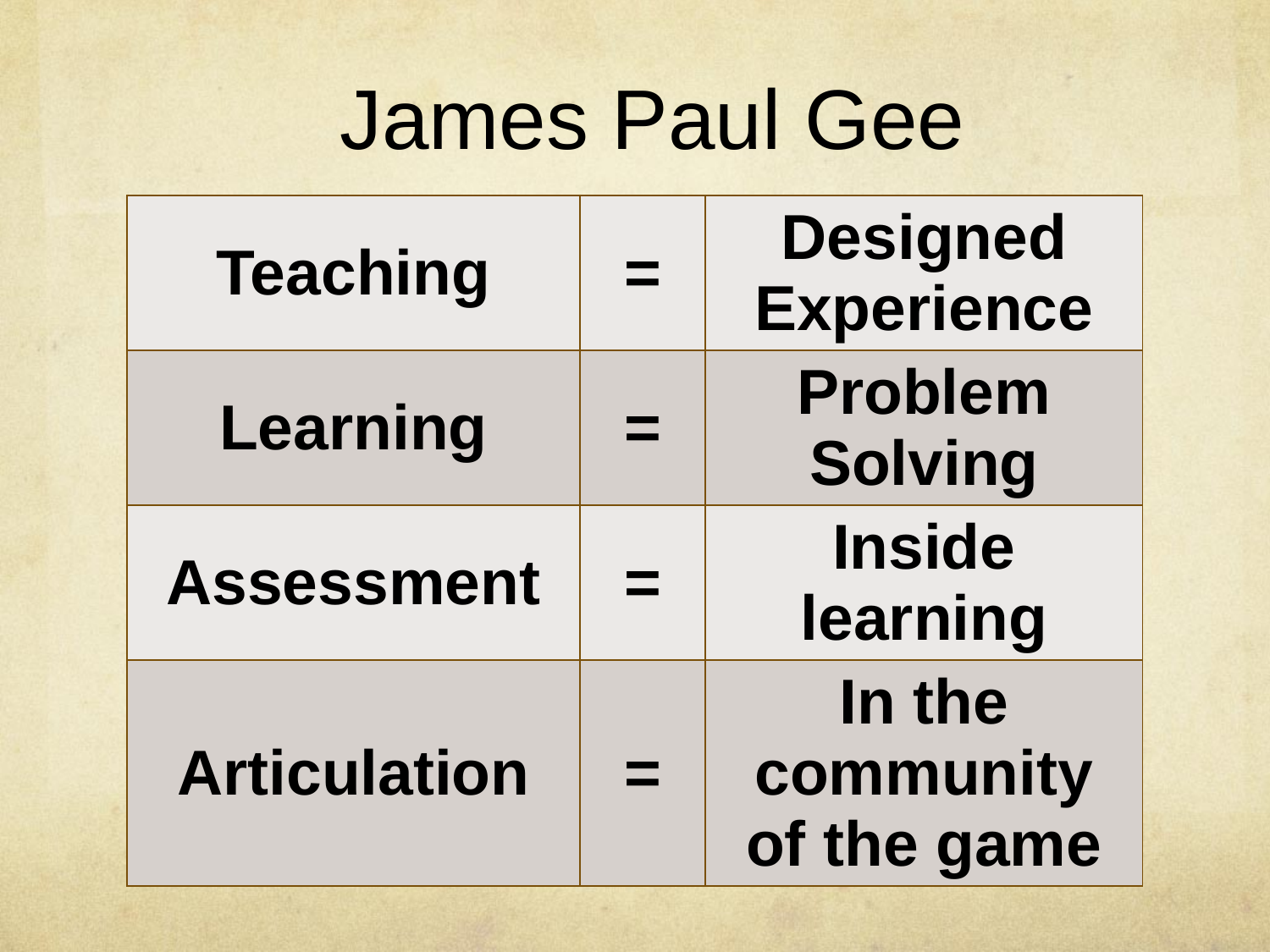

James Paul Gee
| Teaching | = | Designed Experience |
| --- | --- | --- |
| Learning | = | Problem Solving |
| Assessment | = | Inside learning |
| Articulation | = | In the community of the game |